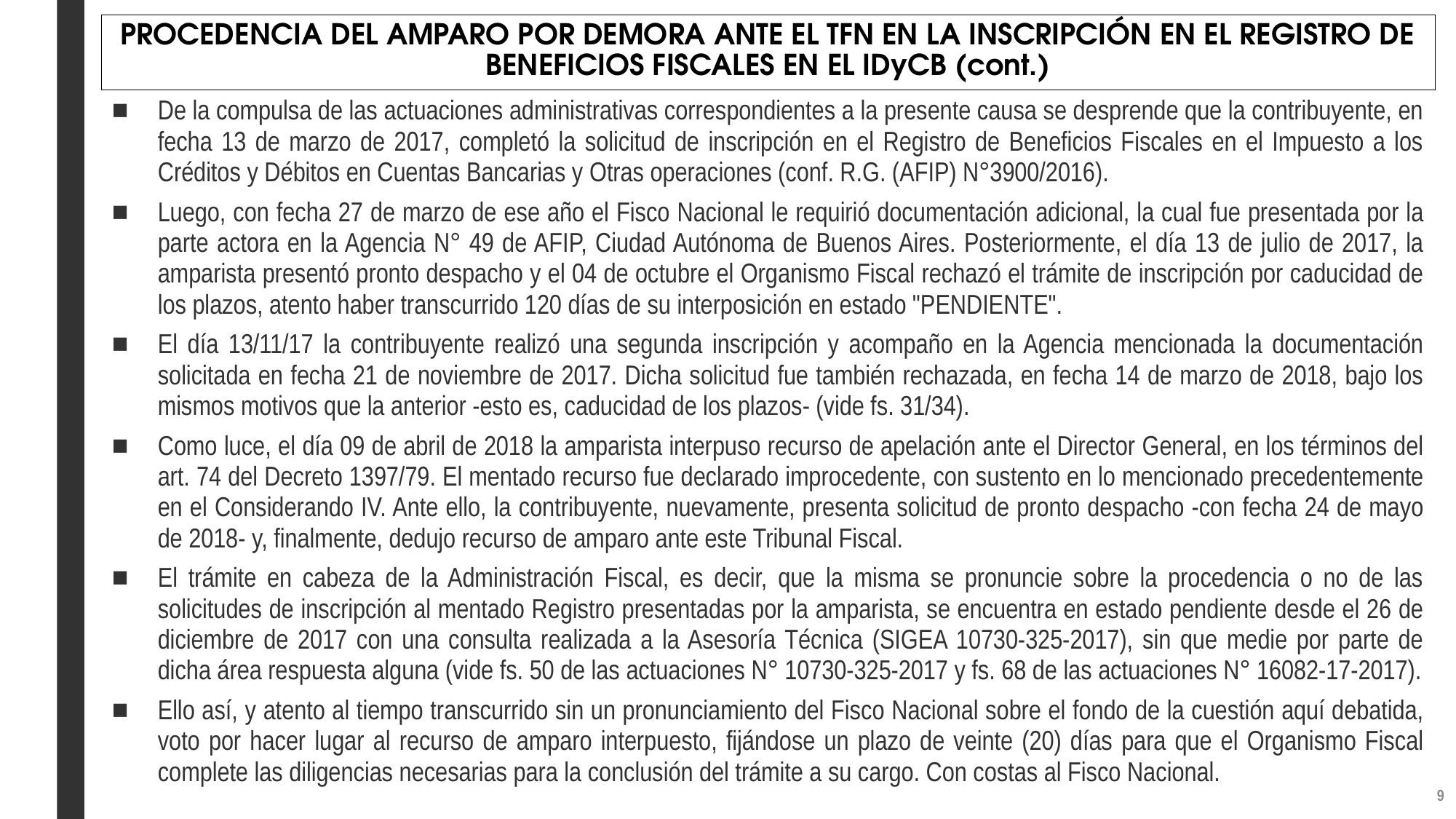

# PROCEDENCIA DEL AMPARO POR DEMORA ANTE EL TFN EN LA INSCRIPCIÓN EN EL REGISTRO DE BENEFICIOS FISCALES EN EL IDyCB (cont.)
De la compulsa de las actuaciones administrativas correspondientes a la presente causa se desprende que la contribuyente, en fecha 13 de marzo de 2017, completó la solicitud de inscripción en el Registro de Beneficios Fiscales en el Impuesto a los Créditos y Débitos en Cuentas Bancarias y Otras operaciones (conf. R.G. (AFIP) N°3900/2016).
Luego, con fecha 27 de marzo de ese año el Fisco Nacional le requirió documentación adicional, la cual fue presentada por la parte actora en la Agencia N° 49 de AFIP, Ciudad Autónoma de Buenos Aires. Posteriormente, el día 13 de julio de 2017, la amparista presentó pronto despacho y el 04 de octubre el Organismo Fiscal rechazó el trámite de inscripción por caducidad de los plazos, atento haber transcurrido 120 días de su interposición en estado "PENDIENTE".
El día 13/11/17 la contribuyente realizó una segunda inscripción y acompaño en la Agencia mencionada la documentación solicitada en fecha 21 de noviembre de 2017. Dicha solicitud fue también rechazada, en fecha 14 de marzo de 2018, bajo los mismos motivos que la anterior -esto es, caducidad de los plazos- (vide fs. 31/34).
Como luce, el día 09 de abril de 2018 la amparista interpuso recurso de apelación ante el Director General, en los términos del art. 74 del Decreto 1397/79. El mentado recurso fue declarado improcedente, con sustento en lo mencionado precedentemente en el Considerando IV. Ante ello, la contribuyente, nuevamente, presenta solicitud de pronto despacho -con fecha 24 de mayo de 2018- y, finalmente, dedujo recurso de amparo ante este Tribunal Fiscal.
El trámite en cabeza de la Administración Fiscal, es decir, que la misma se pronuncie sobre la procedencia o no de las solicitudes de inscripción al mentado Registro presentadas por la amparista, se encuentra en estado pendiente desde el 26 de diciembre de 2017 con una consulta realizada a la Asesoría Técnica (SIGEA 10730-325-2017), sin que medie por parte de dicha área respuesta alguna (vide fs. 50 de las actuaciones N° 10730-325-2017 y fs. 68 de las actuaciones N° 16082-17-2017).
Ello así, y atento al tiempo transcurrido sin un pronunciamiento del Fisco Nacional sobre el fondo de la cuestión aquí debatida, voto por hacer lugar al recurso de amparo interpuesto, fijándose un plazo de veinte (20) días para que el Organismo Fiscal complete las diligencias necesarias para la conclusión del trámite a su cargo. Con costas al Fisco Nacional.
9